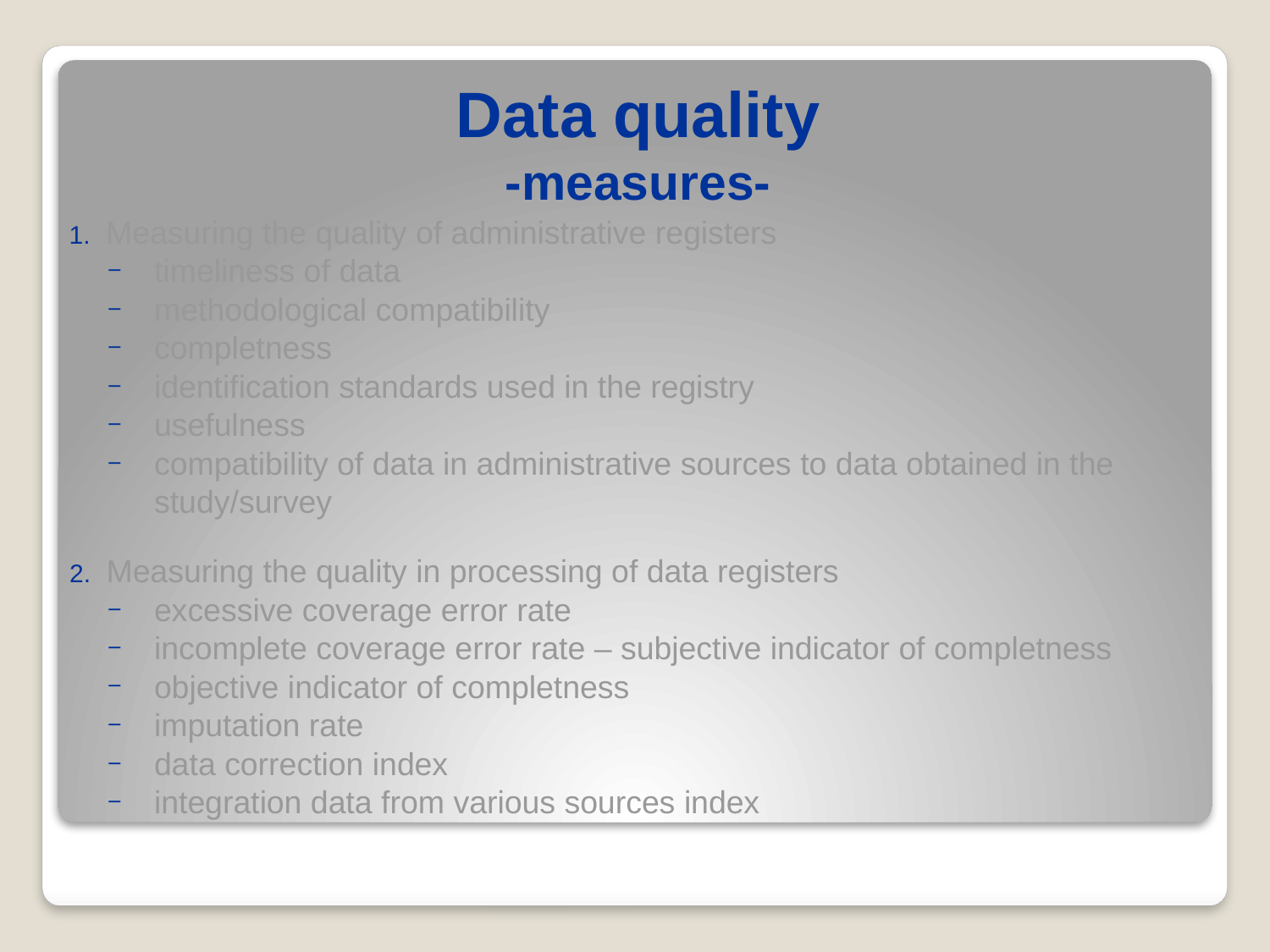

# Data quality -measures-
Measuring the quality of administrative registers
timeliness of data
methodological compatibility
completness
identification standards used in the registry
usefulness
compatibility of data in administrative sources to data obtained in the study/survey
Measuring the quality in processing of data registers
excessive coverage error rate
incomplete coverage error rate – subjective indicator of completness
objective indicator of completness
imputation rate
data correction index
integration data from various sources index